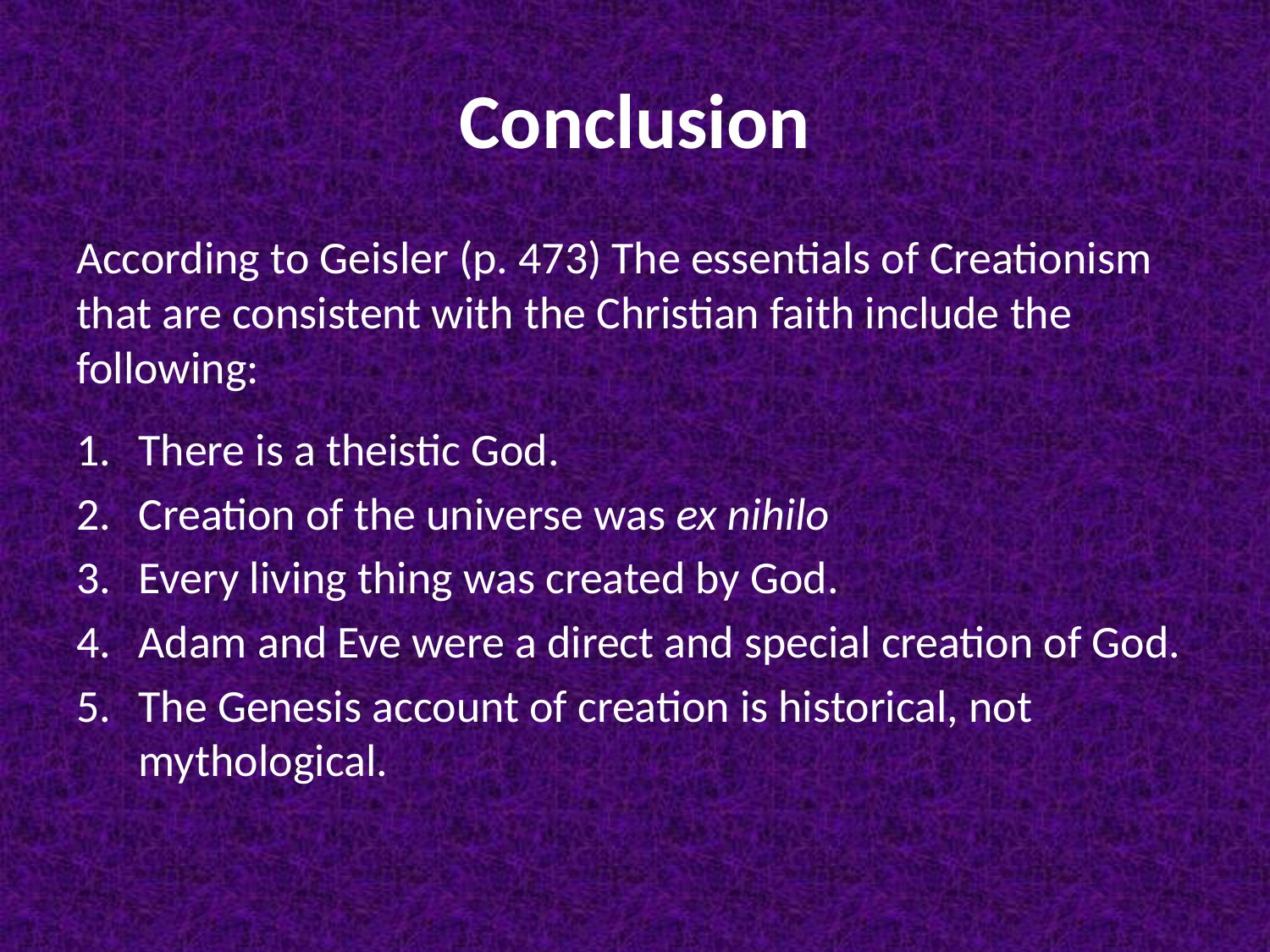

# Conclusion
According to Geisler (p. 473) The essentials of Creationism that are consistent with the Christian faith include the following:

There is a theistic God.
Creation of the universe was ex nihilo
Every living thing was created by God.
Adam and Eve were a direct and special creation of God.
The Genesis account of creation is historical, not mythological.